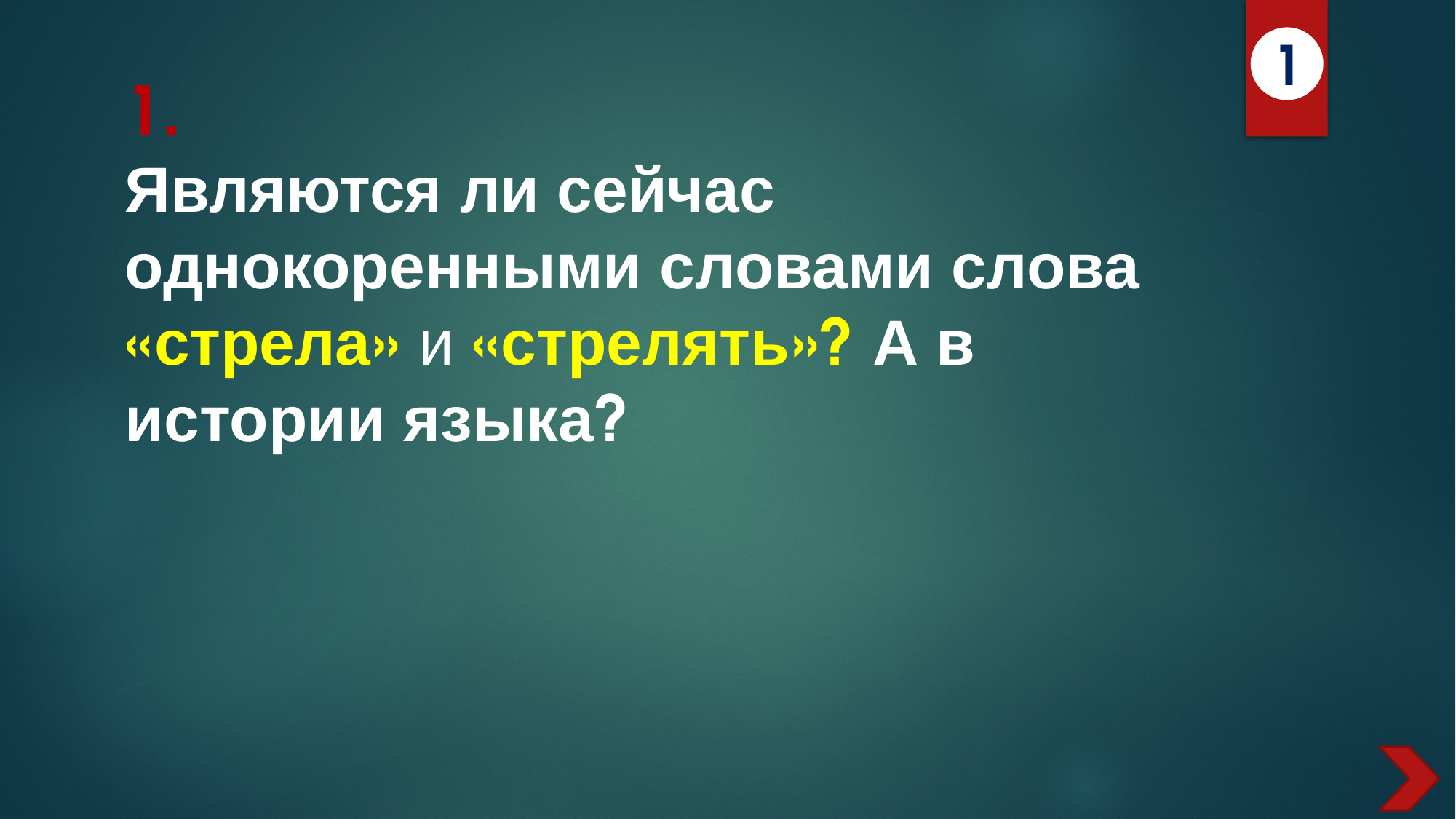

1
# 1. Являются ли сейчас однокоренными словами слова «стрела» и «стрелять»? А в истории языка?